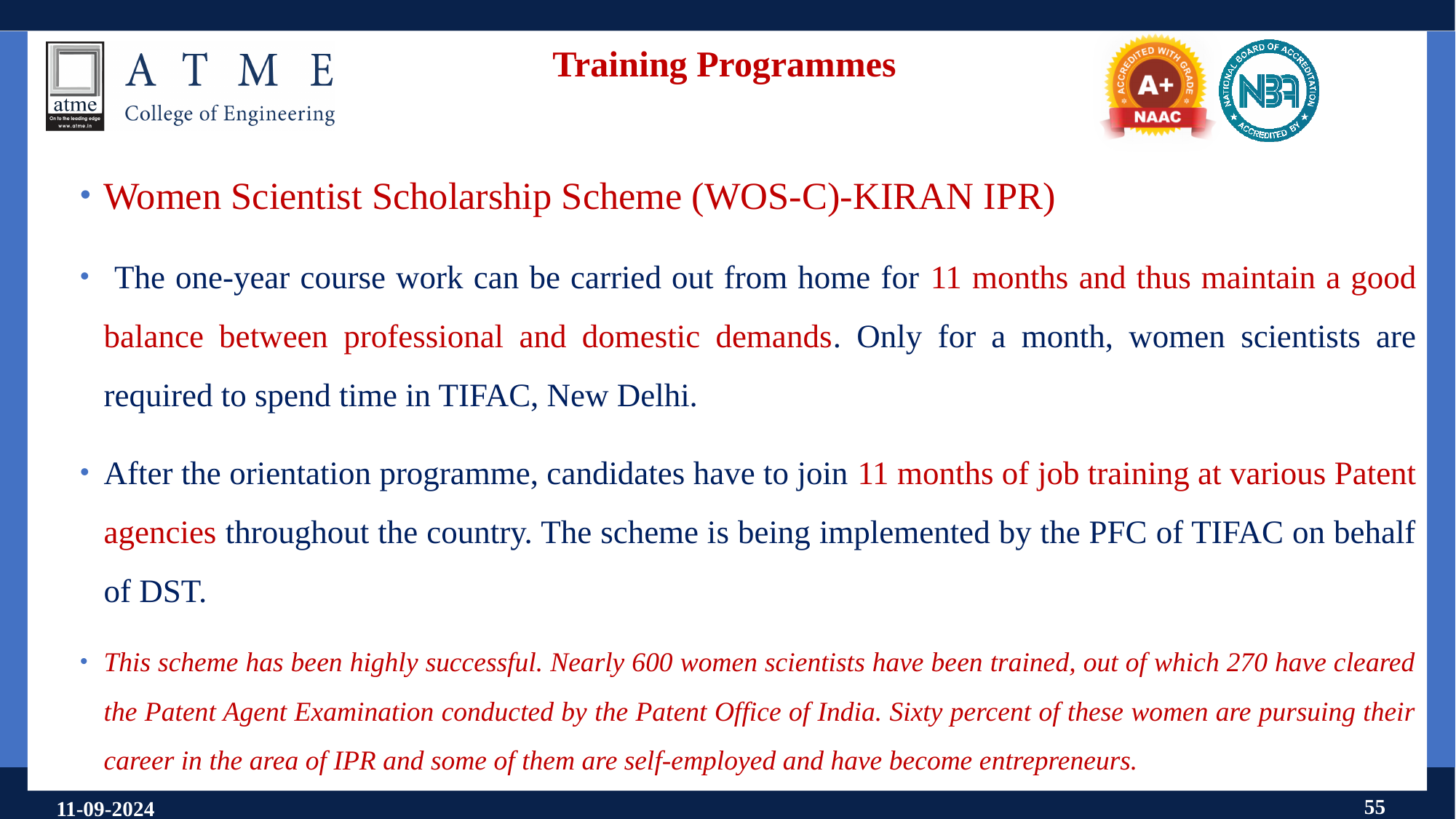

# Training Programmes
Women Scientist Scholarship Scheme (WOS-C)-KIRAN IPR)
 The one-year course work can be carried out from home for 11 months and thus maintain a good balance between professional and domestic demands. Only for a month, women scientists are required to spend time in TIFAC, New Delhi.
After the orientation programme, candidates have to join 11 months of job training at various Patent agencies throughout the country. The scheme is being implemented by the PFC of TIFAC on behalf of DST.
This scheme has been highly successful. Nearly 600 women scientists have been trained, out of which 270 have cleared the Patent Agent Examination conducted by the Patent Office of India. Sixty percent of these women are pursuing their career in the area of IPR and some of them are self-employed and have become entrepreneurs.
55
11-09-2024